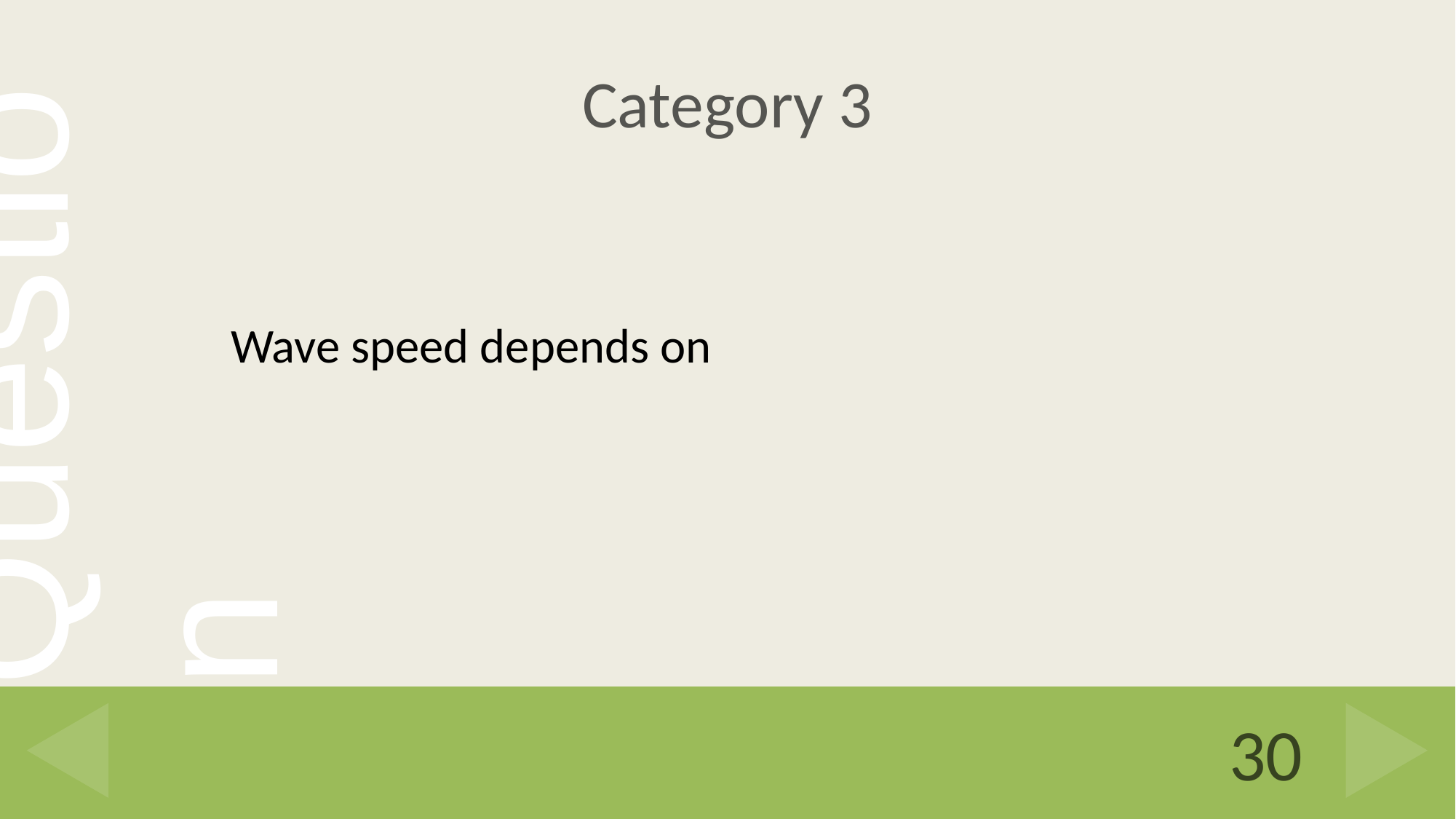

# Category 3
Wave speed depends on
30